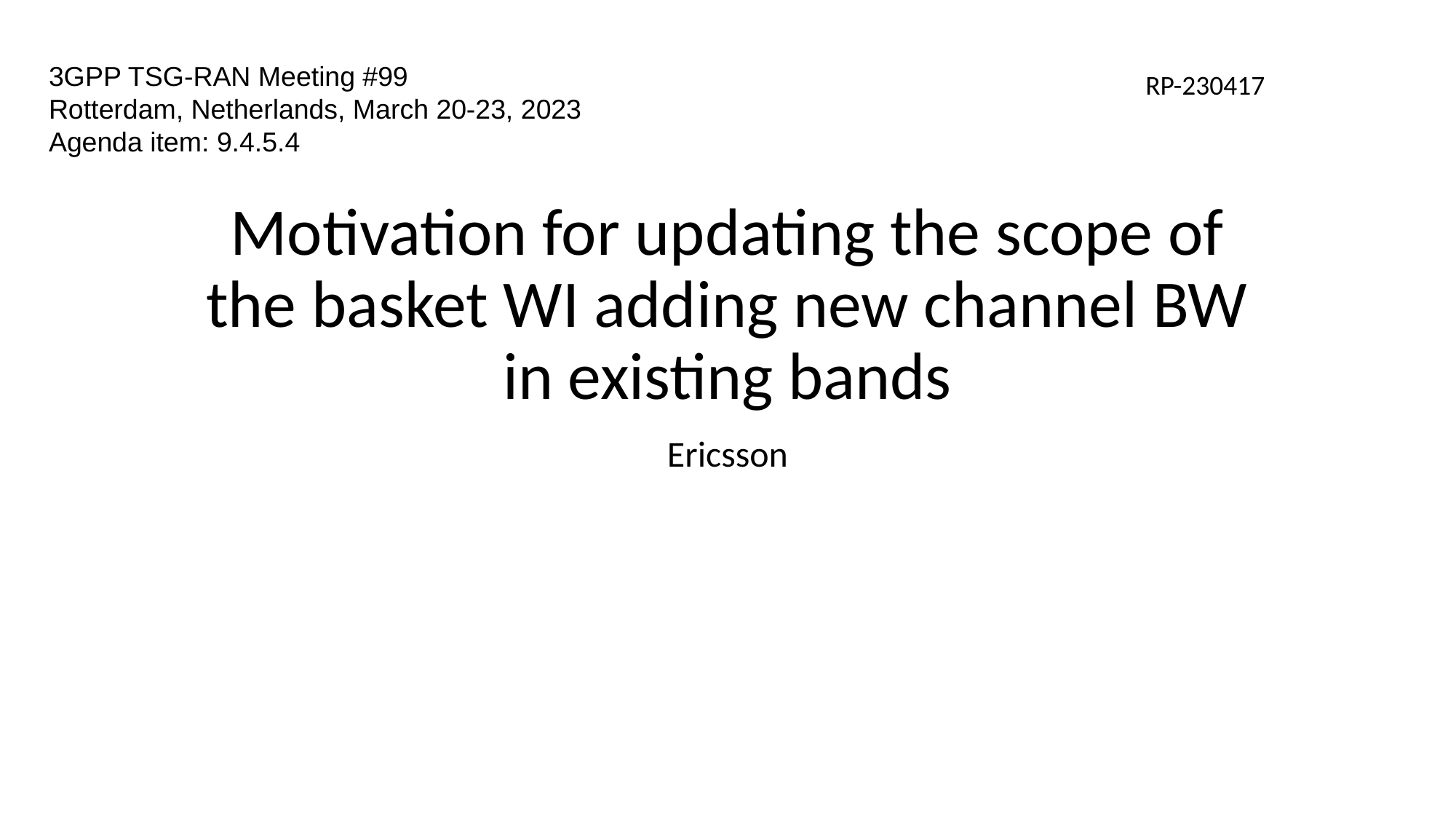

3GPP TSG-RAN Meeting #99
Rotterdam, Netherlands, March 20-23, 2023
Agenda item: 9.4.5.4
RP-230417
# Motivation for updating the scope of the basket WI adding new channel BW in existing bands
Ericsson